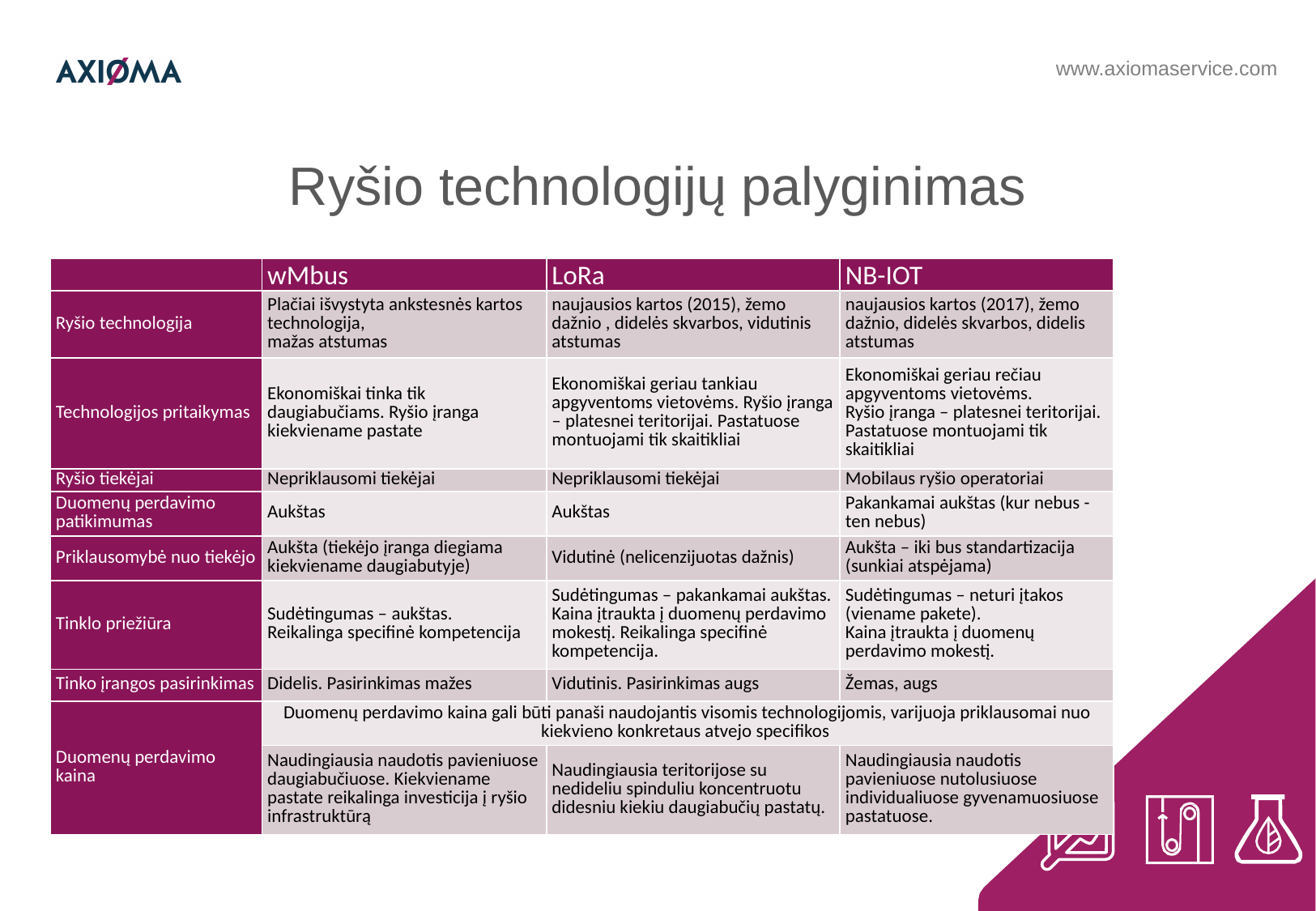

Ryšio technologijų palyginimas
|  | wMbus | LoRa | NB-IOT |
| --- | --- | --- | --- |
| Ryšio technologija | Plačiai išvystyta ankstesnės kartos technologija, mažas atstumas | naujausios kartos (2015), žemo dažnio , didelės skvarbos, vidutinis atstumas | naujausios kartos (2017), žemo dažnio, didelės skvarbos, didelis atstumas |
| Technologijos pritaikymas | Ekonomiškai tinka tik daugiabučiams. Ryšio įranga kiekviename pastate | Ekonomiškai geriau tankiau apgyventoms vietovėms. Ryšio įranga – platesnei teritorijai. Pastatuose montuojami tik skaitikliai | Ekonomiškai geriau rečiau apgyventoms vietovėms. Ryšio įranga – platesnei teritorijai. Pastatuose montuojami tik skaitikliai |
| Ryšio tiekėjai | Nepriklausomi tiekėjai | Nepriklausomi tiekėjai | Mobilaus ryšio operatoriai |
| Duomenų perdavimo patikimumas | Aukštas | Aukštas | Pakankamai aukštas (kur nebus - ten nebus) |
| Priklausomybė nuo tiekėjo | Aukšta (tiekėjo įranga diegiama kiekviename daugiabutyje) | Vidutinė (nelicenzijuotas dažnis) | Aukšta – iki bus standartizacija (sunkiai atspėjama) |
| Tinklo priežiūra | Sudėtingumas – aukštas. Reikalinga specifinė kompetencija | Sudėtingumas – pakankamai aukštas. Kaina įtraukta į duomenų perdavimo mokestį. Reikalinga specifinė kompetencija. | Sudėtingumas – neturi įtakos (viename pakete). Kaina įtraukta į duomenų perdavimo mokestį. |
| Tinko įrangos pasirinkimas | Didelis. Pasirinkimas mažes | Vidutinis. Pasirinkimas augs | Žemas, augs |
| Duomenų perdavimo kaina | Duomenų perdavimo kaina gali būti panaši naudojantis visomis technologijomis, varijuoja priklausomai nuo kiekvieno konkretaus atvejo specifikos |  |  |
|  | Naudingiausia naudotis pavieniuose daugiabučiuose. Kiekviename pastate reikalinga investicija į ryšio infrastruktūrą | Naudingiausia teritorijose su nedideliu spinduliu koncentruotu didesniu kiekiu daugiabučių pastatų. | Naudingiausia naudotis pavieniuose nutolusiuose individualiuose gyvenamuosiuose pastatuose. |